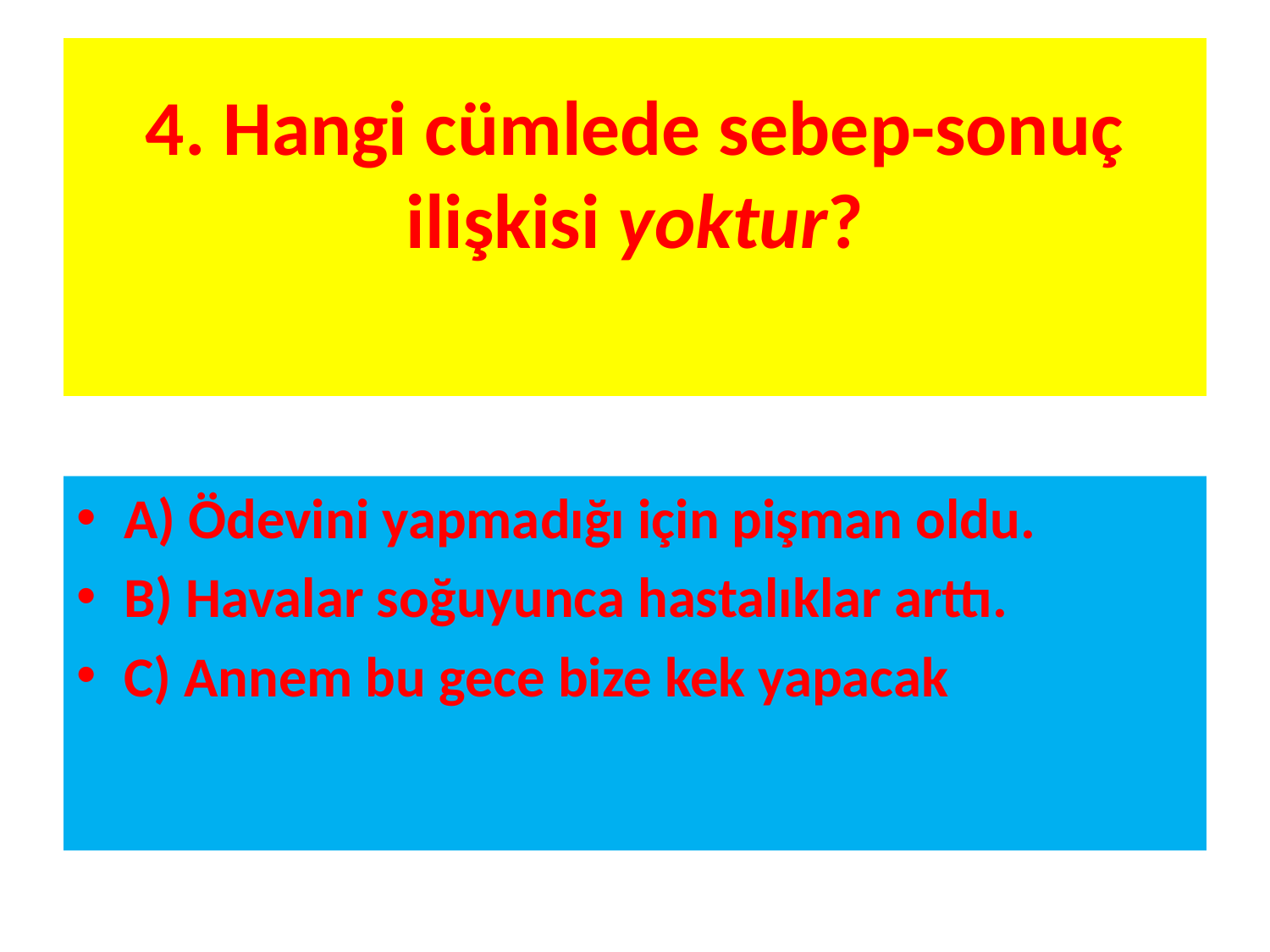

# 4. Hangi cümlede sebep-sonuç ilişkisi yoktur?
A) Ödevini yapmadığı için pişman oldu.
B) Havalar soğuyunca hastalıklar arttı.
C) Annem bu gece bize kek yapacak